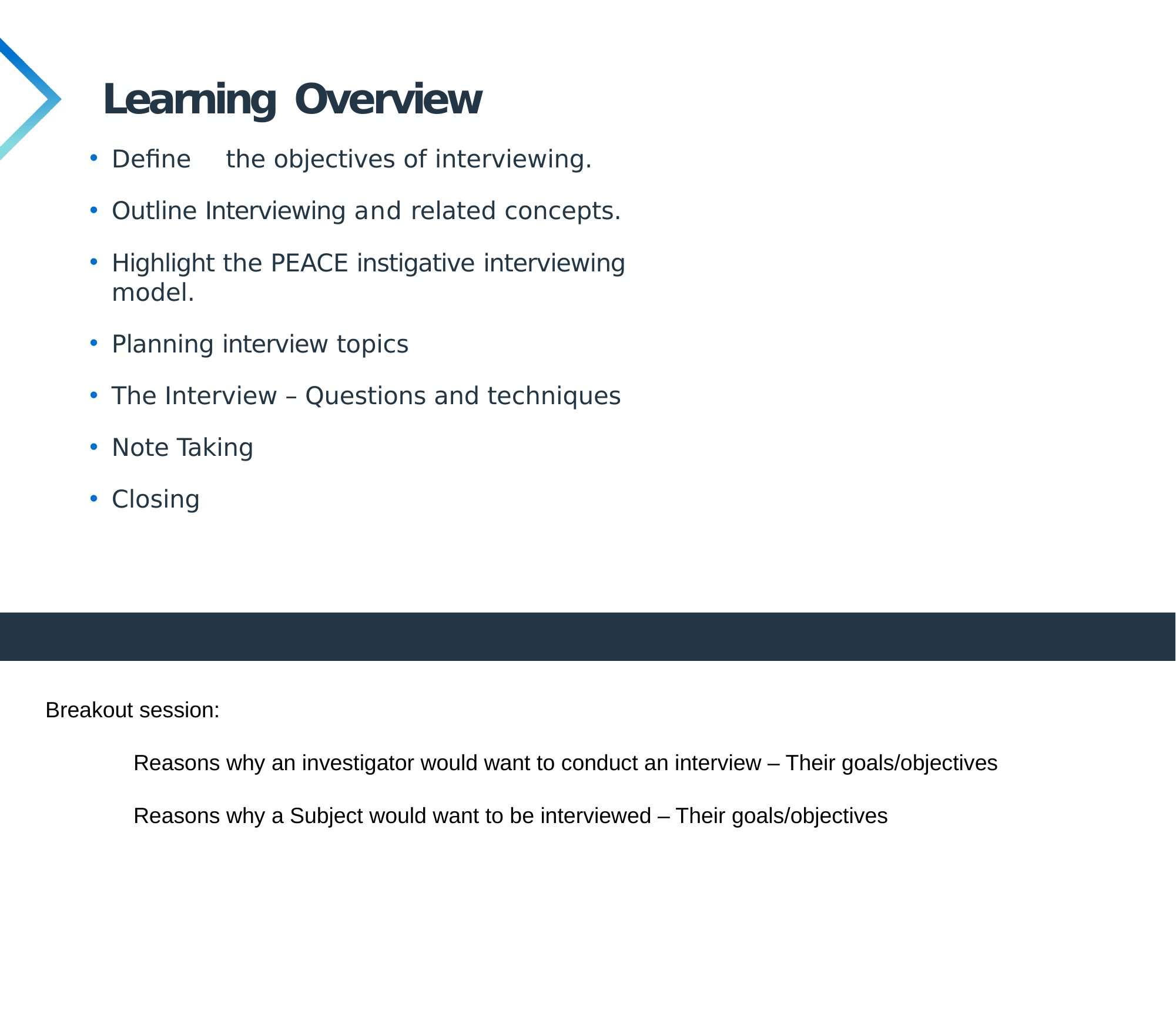

# Learning Overview
Define	the objectives of interviewing.
Outline Interviewing and related concepts.
Highlight the PEACE instigative interviewing model.
Planning interview topics
The Interview – Questions and techniques
Note Taking
Closing

Breakout session:

	Reasons why an investigator would want to conduct an interview – Their goals/objectives

	Reasons why a Subject would want to be interviewed – Their goals/objectives